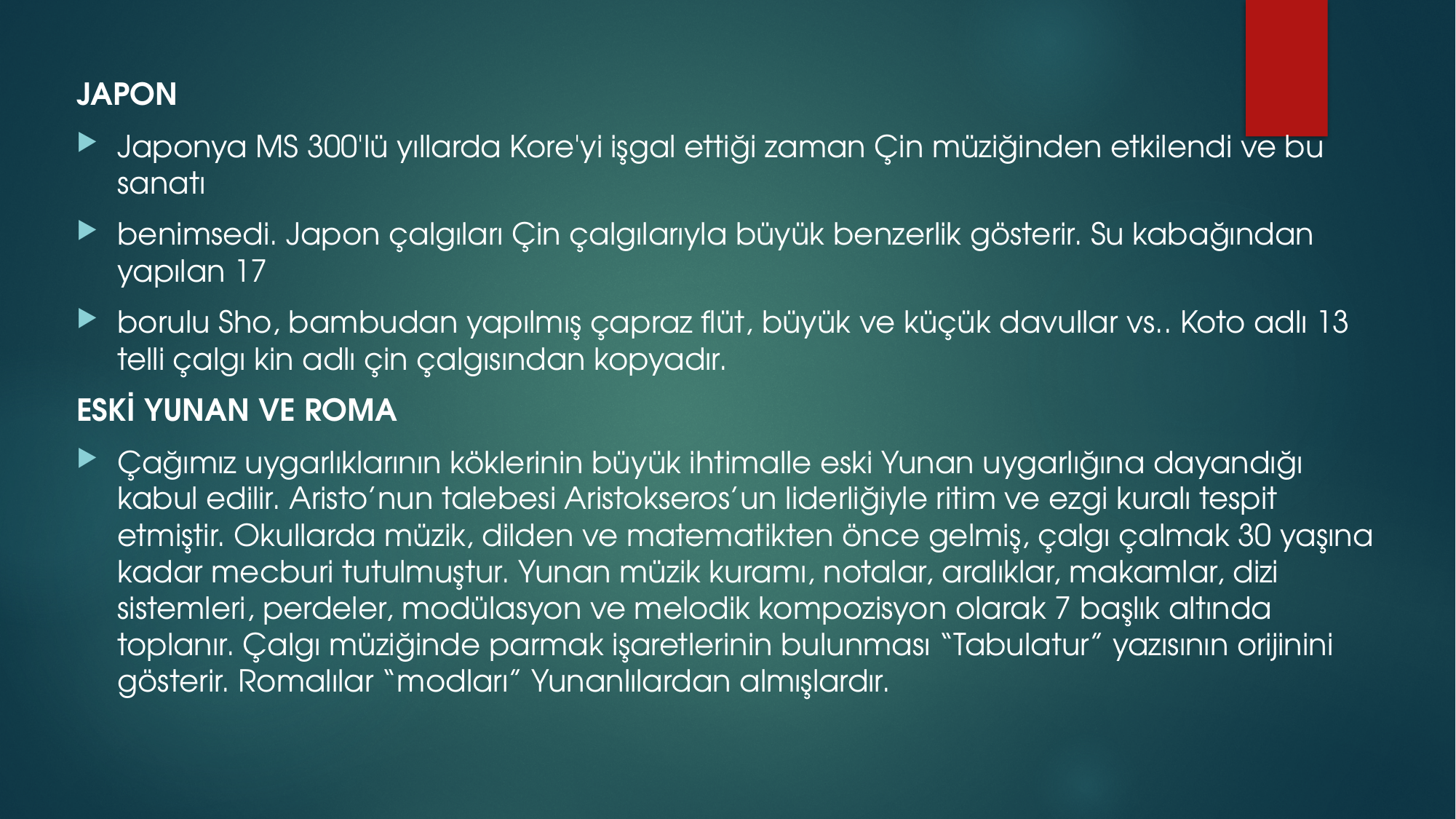

JAPON
Japonya MS 300'lü yıllarda Kore'yi işgal ettiği zaman Çin müziğinden etkilendi ve bu sanatı
benimsedi. Japon çalgıları Çin çalgılarıyla büyük benzerlik gösterir. Su kabağından yapılan 17
borulu Sho, bambudan yapılmış çapraz flüt, büyük ve küçük davullar vs.. Koto adlı 13 telli çalgı kin adlı çin çalgısından kopyadır.
ESKİ YUNAN VE ROMA
Çağımız uygarlıklarının köklerinin büyük ihtimalle eski Yunan uygarlığına dayandığı kabul edilir. Aristo’nun talebesi Aristokseros’un liderliğiyle ritim ve ezgi kuralı tespit etmiştir. Okullarda müzik, dilden ve matematikten önce gelmiş, çalgı çalmak 30 yaşına kadar mecburi tutulmuştur. Yunan müzik kuramı, notalar, aralıklar, makamlar, dizi sistemleri, perdeler, modülasyon ve melodik kompozisyon olarak 7 başlık altında toplanır. Çalgı müziğinde parmak işaretlerinin bulunması “Tabulatur” yazısının orijinini gösterir. Romalılar “modları” Yunanlılardan almışlardır.